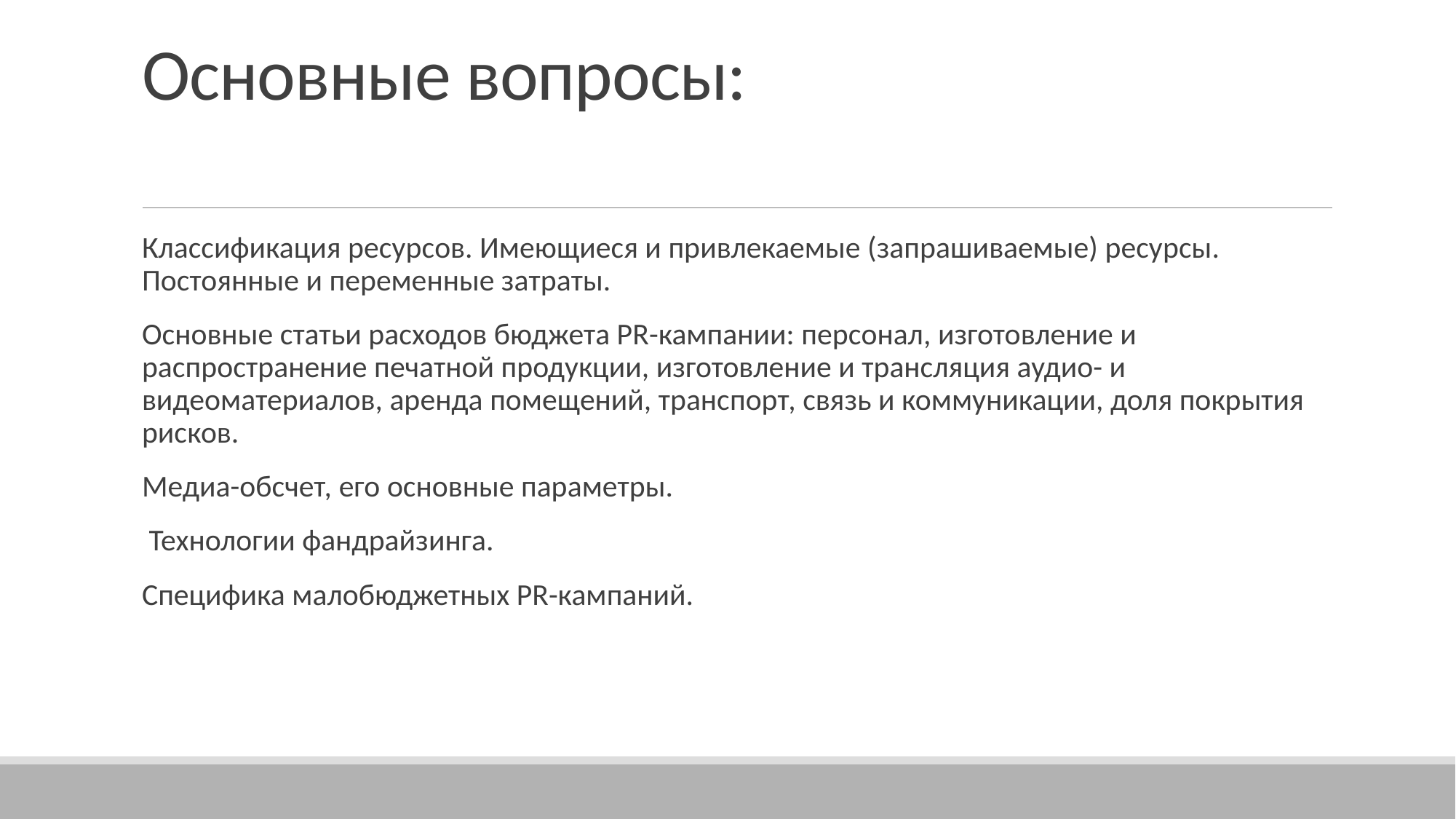

# Основные вопросы:
Классификация ресурсов. Имеющиеся и привлекаемые (запрашиваемые) ресурсы. Постоянные и переменные затраты.
Основные статьи расходов бюджета PR-кампании: персонал, изготовление и распространение печатной продукции, изготовление и трансляция аудио- и видеоматериалов, аренда помещений, транспорт, связь и коммуникации, доля покрытия рисков.
Медиа-обсчет, его основные параметры.
 Технологии фандрайзинга.
Специфика малобюджетных PR-кампаний.